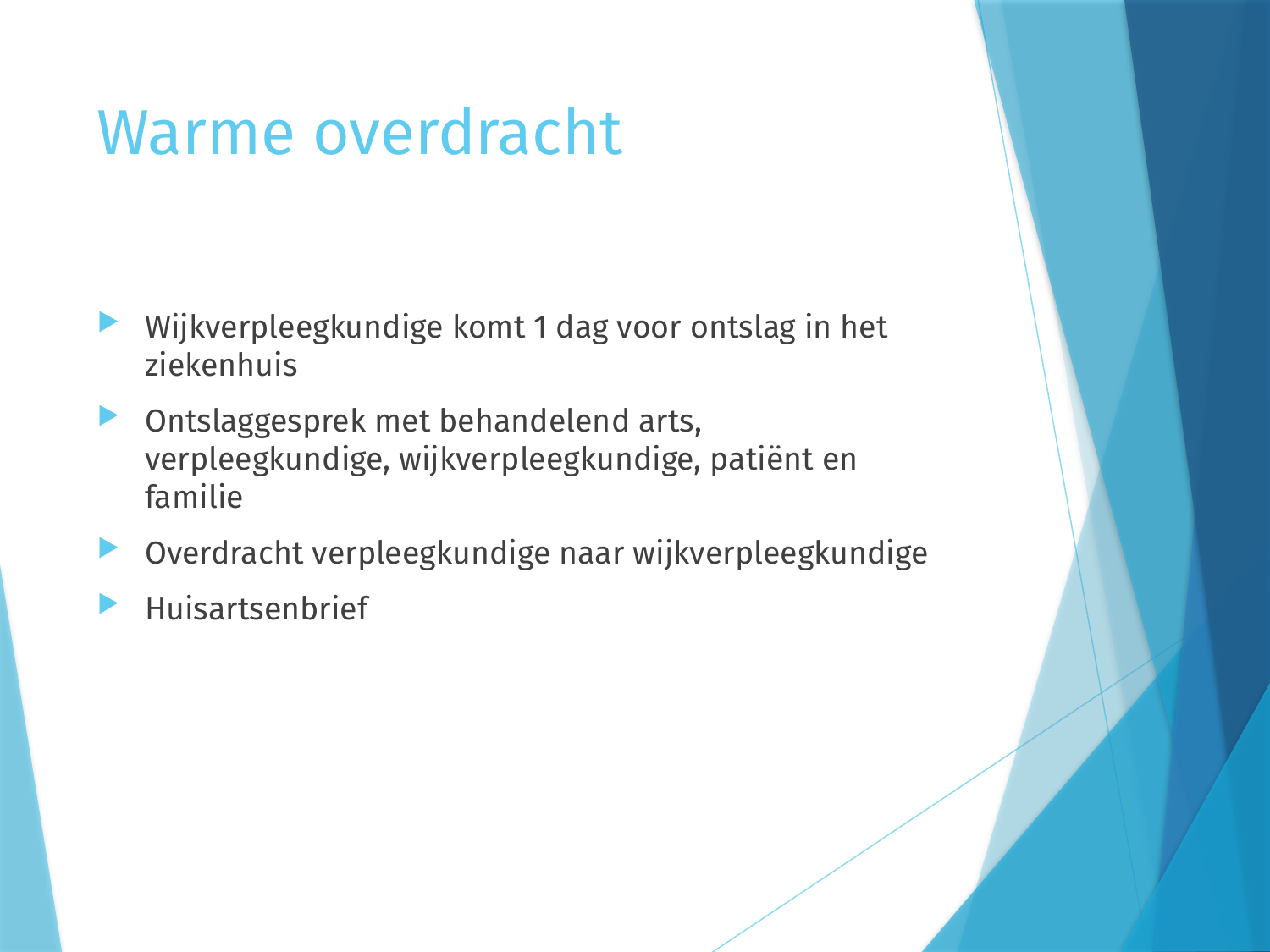

# Warme overdracht
Wijkverpleegkundige komt 1 dag voor ontslag in het ziekenhuis
Ontslaggesprek met behandelend arts, verpleegkundige, wijkverpleegkundige, patiënt en familie
Overdracht verpleegkundige naar wijkverpleegkundige
Huisartsenbrief